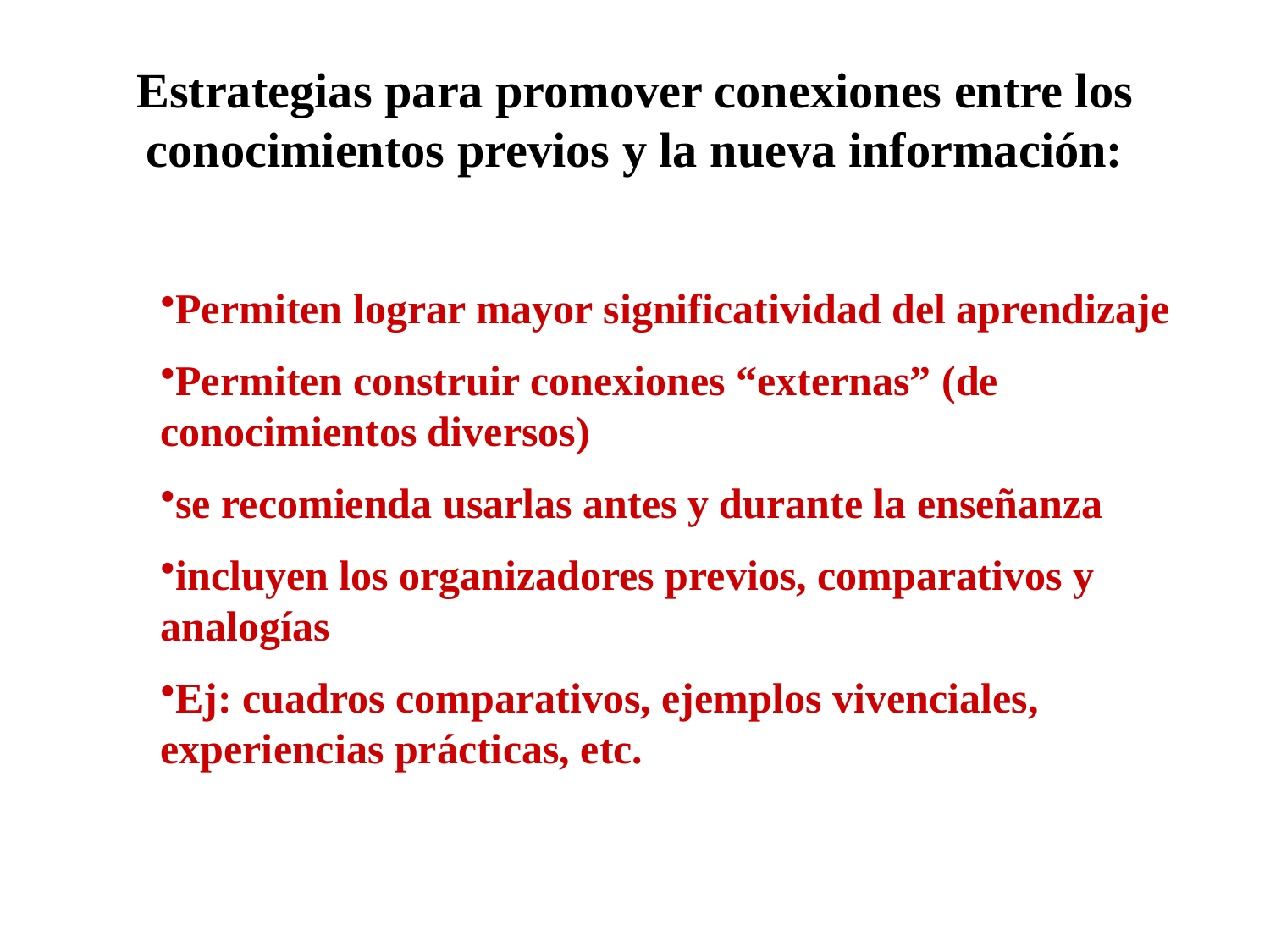

# Estrategias para promover conexiones entre los conocimientos previos y la nueva información:
Permiten lograr mayor significatividad del aprendizaje
Permiten construir conexiones “externas” (de conocimientos diversos)
se recomienda usarlas antes y durante la enseñanza
incluyen los organizadores previos, comparativos y analogías
Ej: cuadros comparativos, ejemplos vivenciales, experiencias prácticas, etc.